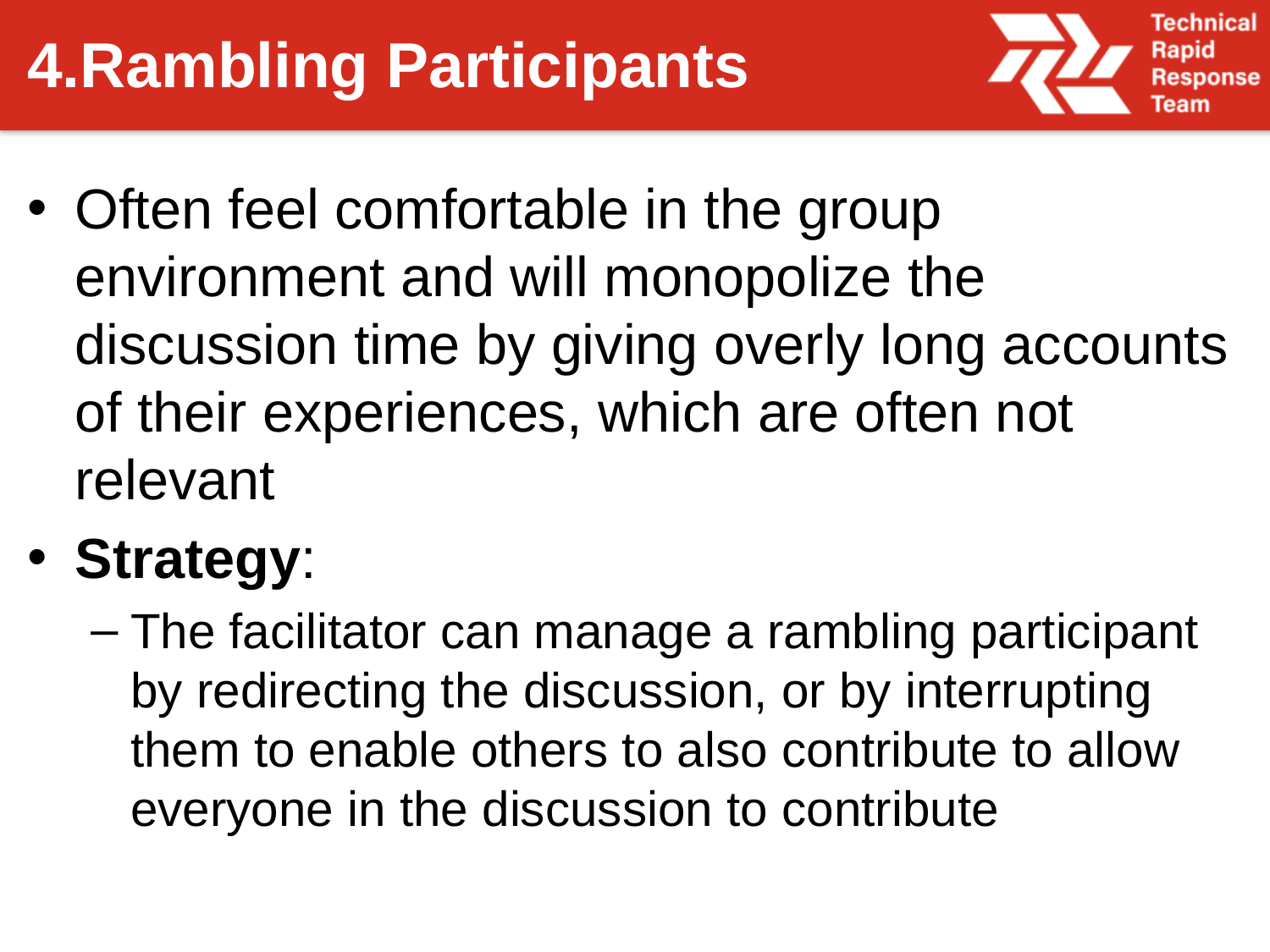

# 4.Rambling Participants
Often feel comfortable in the group environment and will monopolize the discussion time by giving overly long accounts of their experiences, which are often not relevant
Strategy:
The facilitator can manage a rambling participant by redirecting the discussion, or by interrupting them to enable others to also contribute to allow everyone in the discussion to contribute